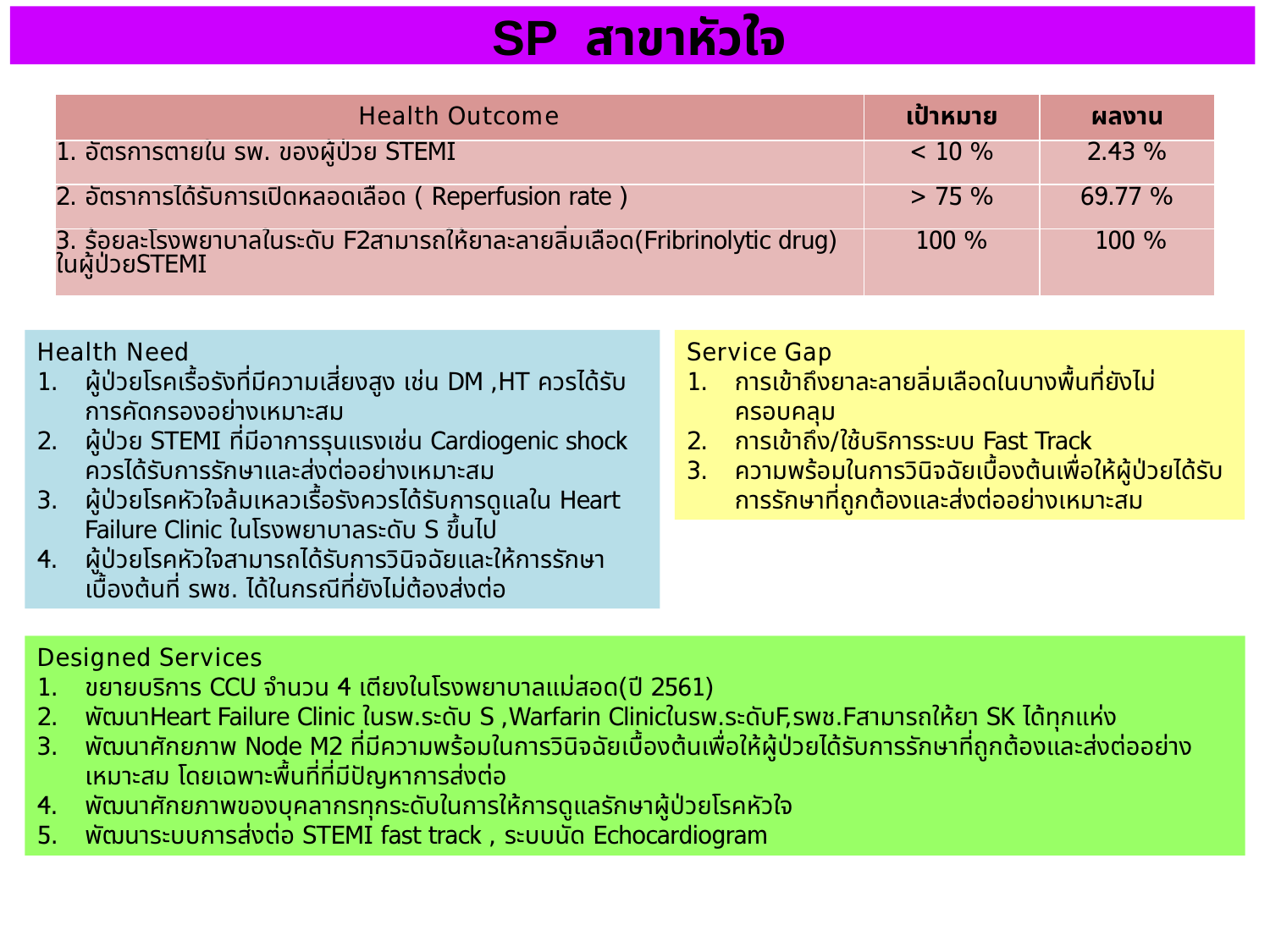

# SP  สาขาหัวใจ
| Health Outcome | เป้าหมาย | ผลงาน |
| --- | --- | --- |
| 1. อัตรการตายใน รพ. ของผู้ป่วย STEMI | < 10 % | 2.43 % |
| 2. อัตราการได้รับการเปิดหลอดเลือด ( Reperfusion rate ) | > 75 % | 69.77 % |
| 3. ร้อยละโรงพยาบาลในระดับ F2สามารถให้ยาละลายลิ่มเลือด(Fribrinolytic drug) ในผู้ป่วยSTEMI | 100 % | 100 % |
Health Need
ผู้ป่วยโรคเรื้อรังที่มีความเสี่ยงสูง เช่น DM ,HT ควรได้รับการคัดกรองอย่างเหมาะสม
ผู้ป่วย STEMI ที่มีอาการรุนแรงเช่น Cardiogenic shock ควรได้รับการรักษาและส่งต่ออย่างเหมาะสม
ผู้ป่วยโรคหัวใจล้มเหลวเรื้อรังควรได้รับการดูแลใน Heart Failure Clinic ในโรงพยาบาลระดับ S ขึ้นไป
ผู้ป่วยโรคหัวใจสามารถได้รับการวินิจฉัยและให้การรักษาเบื้องต้นที่ รพช. ได้ในกรณีที่ยังไม่ต้องส่งต่อ
Service Gap
การเข้าถึงยาละลายลิ่มเลือดในบางพื้นที่ยังไม่ครอบคลุม
การเข้าถึง/ใช้บริการระบบ Fast Track
ความพร้อมในการวินิจฉัยเบื้องต้นเพื่อให้ผู้ป่วยได้รับการรักษาที่ถูกต้องและส่งต่ออย่างเหมาะสม
Designed Services
ขยายบริการ CCU จำนวน 4 เตียงในโรงพยาบาลแม่สอด(ปี 2561)
พัฒนาHeart Failure Clinic ในรพ.ระดับ S ,Warfarin Clinicในรพ.ระดับF,รพช.Fสามารถให้ยา SK ได้ทุกแห่ง
พัฒนาศักยภาพ Node M2 ที่มีความพร้อมในการวินิจฉัยเบื้องต้นเพื่อให้ผู้ป่วยได้รับการรักษาที่ถูกต้องและส่งต่ออย่างเหมาะสม โดยเฉพาะพื้นที่ที่มีปัญหาการส่งต่อ
พัฒนาศักยภาพของบุคลากรทุกระดับในการให้การดูแลรักษาผู้ป่วยโรคหัวใจ
พัฒนาระบบการส่งต่อ STEMI fast track , ระบบนัด Echocardiogram